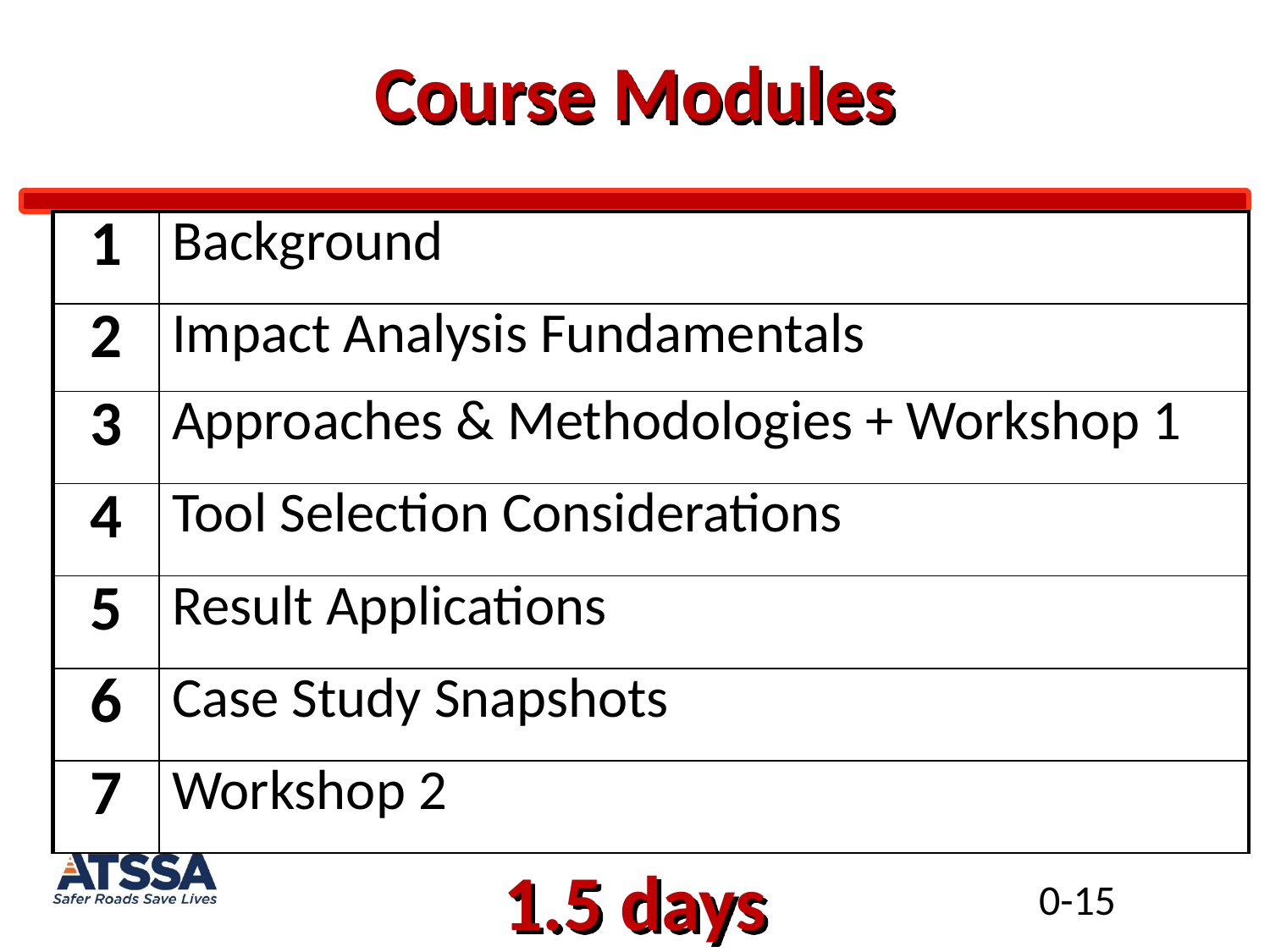

# Course Modules
| 1 | Background |
| --- | --- |
| 2 | Impact Analysis Fundamentals |
| 3 | Approaches & Methodologies + Workshop 1 |
| 4 | Tool Selection Considerations |
| 5 | Result Applications |
| 6 | Case Study Snapshots |
| 7 | Workshop 2 |
1.5 days